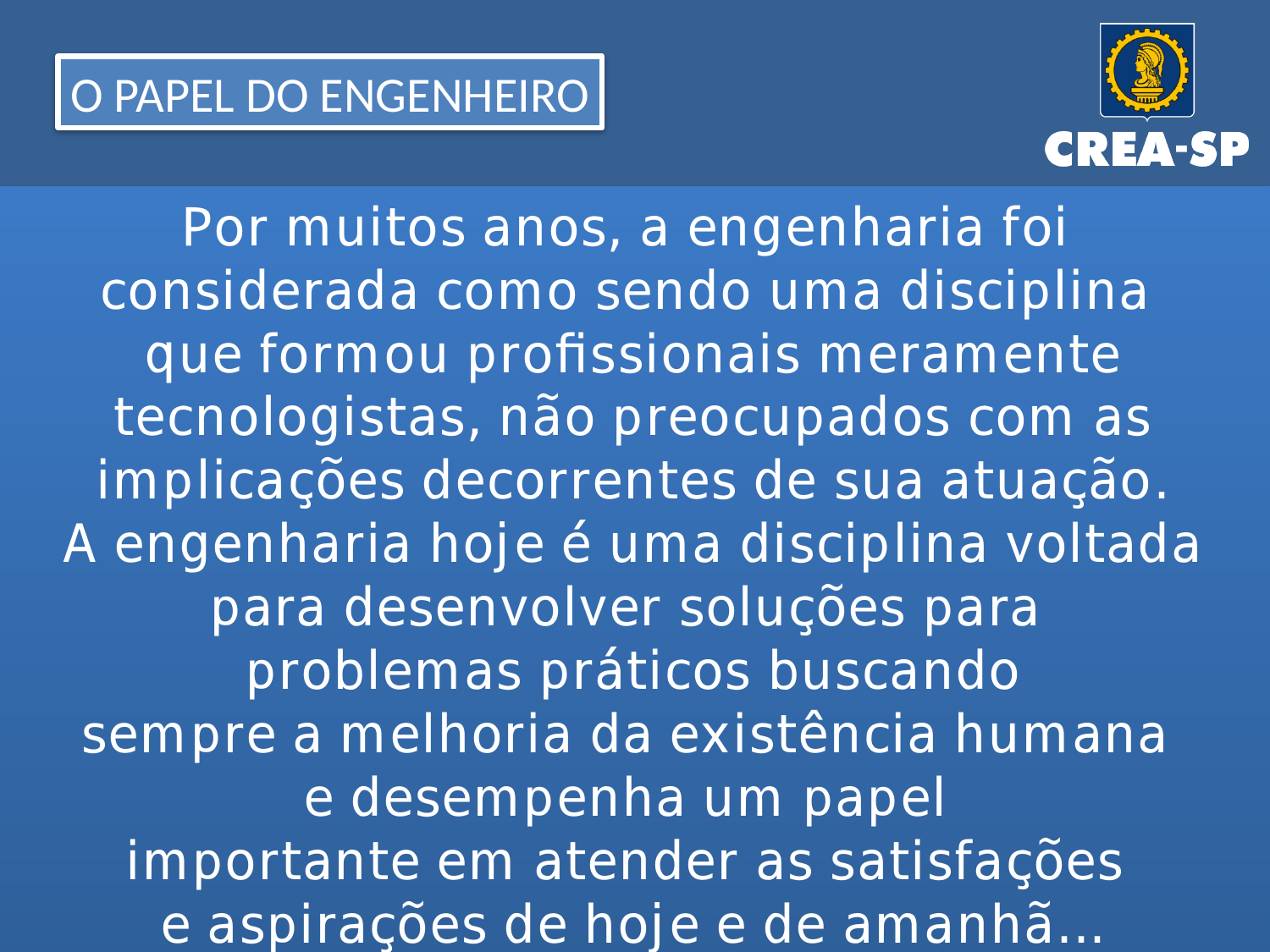

#
O PAPEL DO ENGENHEIRO
Por muitos anos, a engenharia foi
considerada como sendo uma disciplina
que formou profissionais meramente tecnologistas, não preocupados com as implicações decorrentes de sua atuação.
 A engenharia hoje é uma disciplina voltada
para desenvolver soluções para
problemas práticos buscando
sempre a melhoria da existência humana
e desempenha um papel
importante em atender as satisfações
e aspirações de hoje e de amanhã...